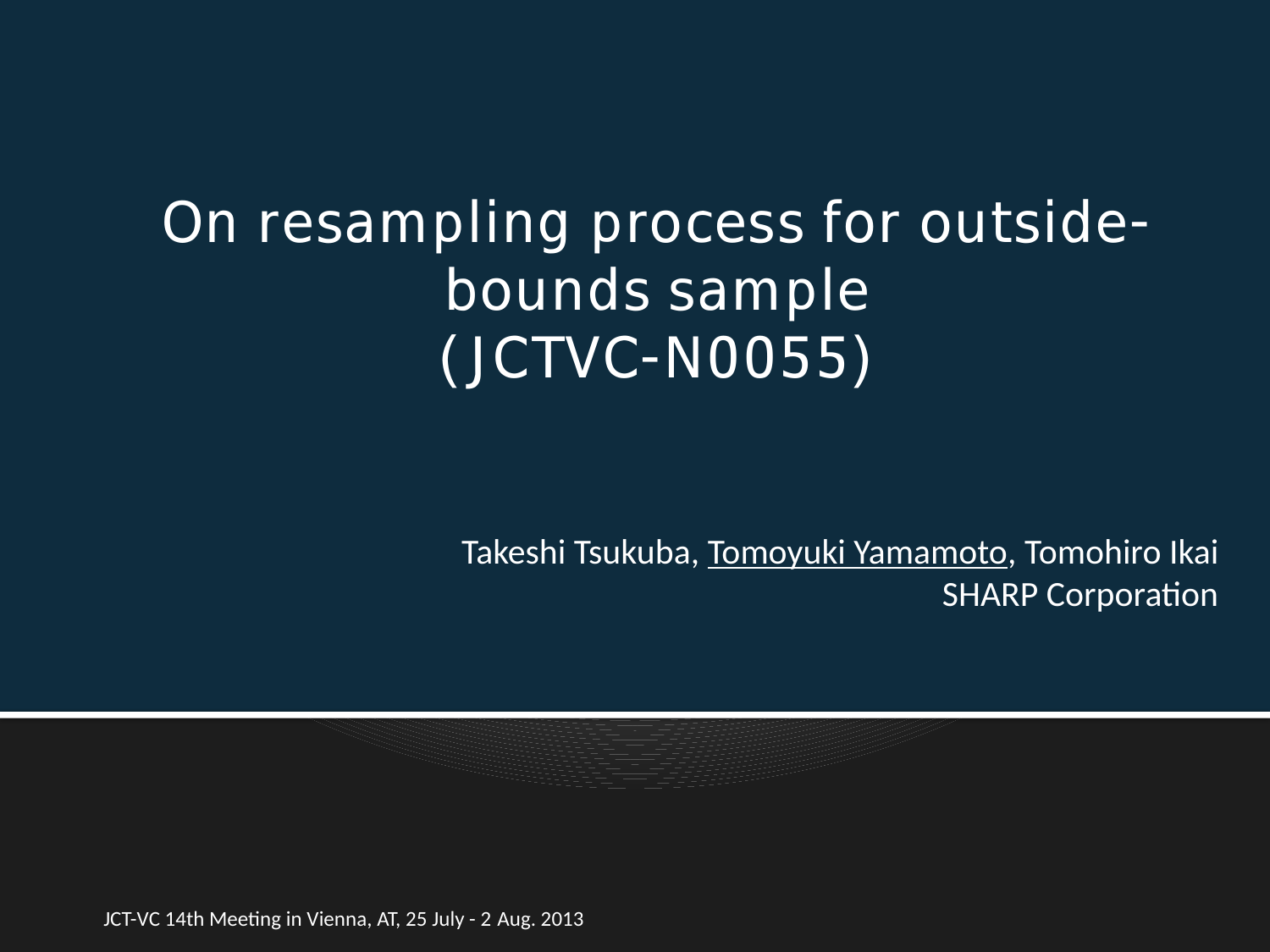

# On resampling process for outside-bounds sample (JCTVC-N0055)

Takeshi Tsukuba, Tomoyuki Yamamoto, Tomohiro Ikai
SHARP Corporation

JCT-VC 14th Meeting in Vienna, AT, 25 July - 2 Aug. 2013